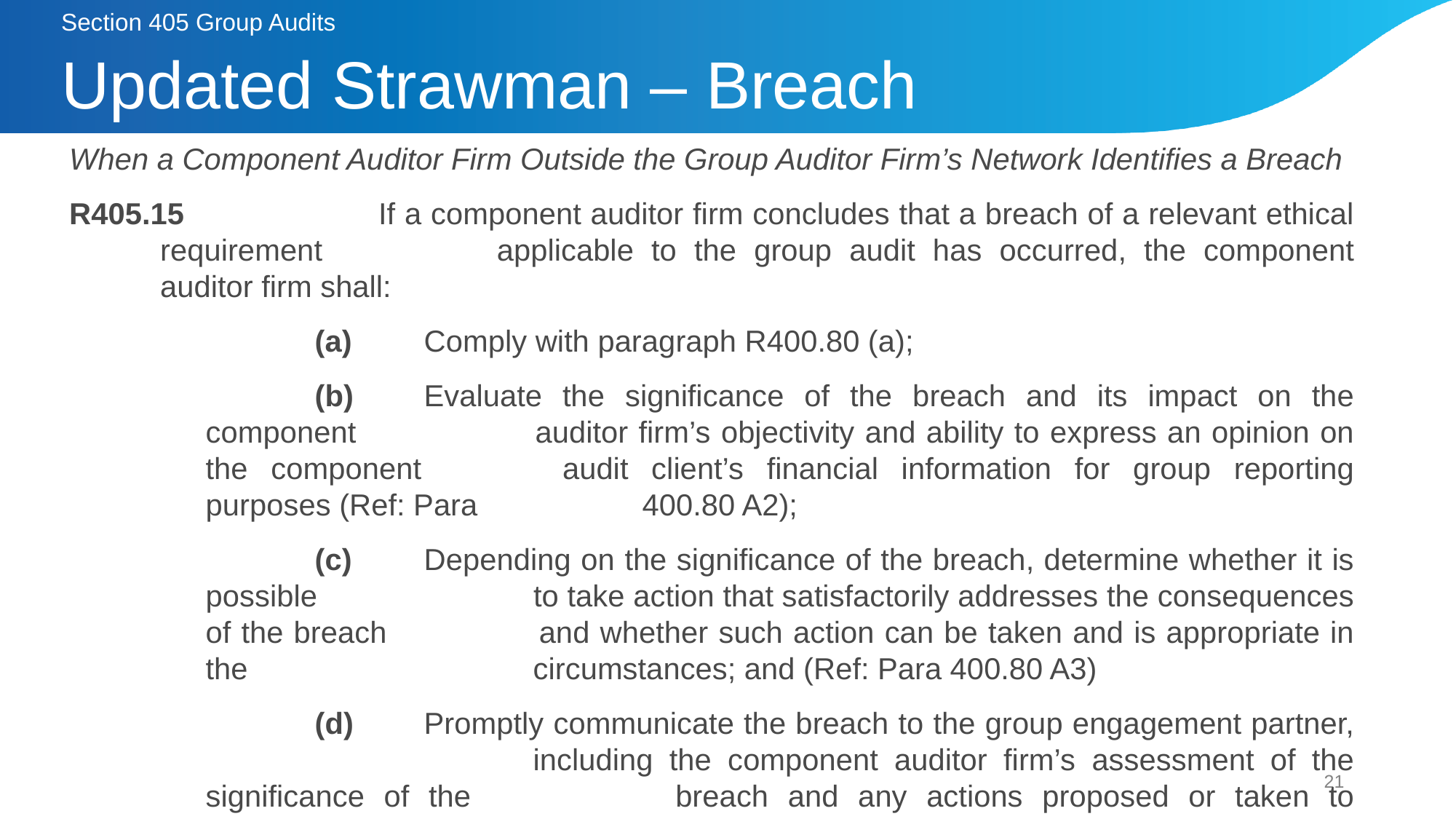

Section 405 Group Audits

# Updated Strawman – Breach
When a Component Auditor Firm Outside the Group Auditor Firm’s Network Identifies a Breach
R405.15		If a component auditor firm concludes that a breach of a relevant ethical requirement 		applicable to the group audit has occurred, the component auditor firm shall:
		(a)	Comply with paragraph R400.80 (a);
		(b)	Evaluate the significance of the breach and its impact on the component 		auditor firm’s objectivity and ability to express an opinion on the component 		audit client’s financial information for group reporting purposes (Ref: Para 		400.80 A2);
		(c)	Depending on the significance of the breach, determine whether it is possible 		to take action that satisfactorily addresses the consequences of the breach 		and whether such action can be taken and is appropriate in the 			circumstances; and (Ref: Para 400.80 A3)
		(d)	Promptly communicate the breach to the group engagement partner, 			including the component auditor firm’s assessment of the significance of the 		breach and any actions proposed or taken to address the consequences of 		the breach.

21